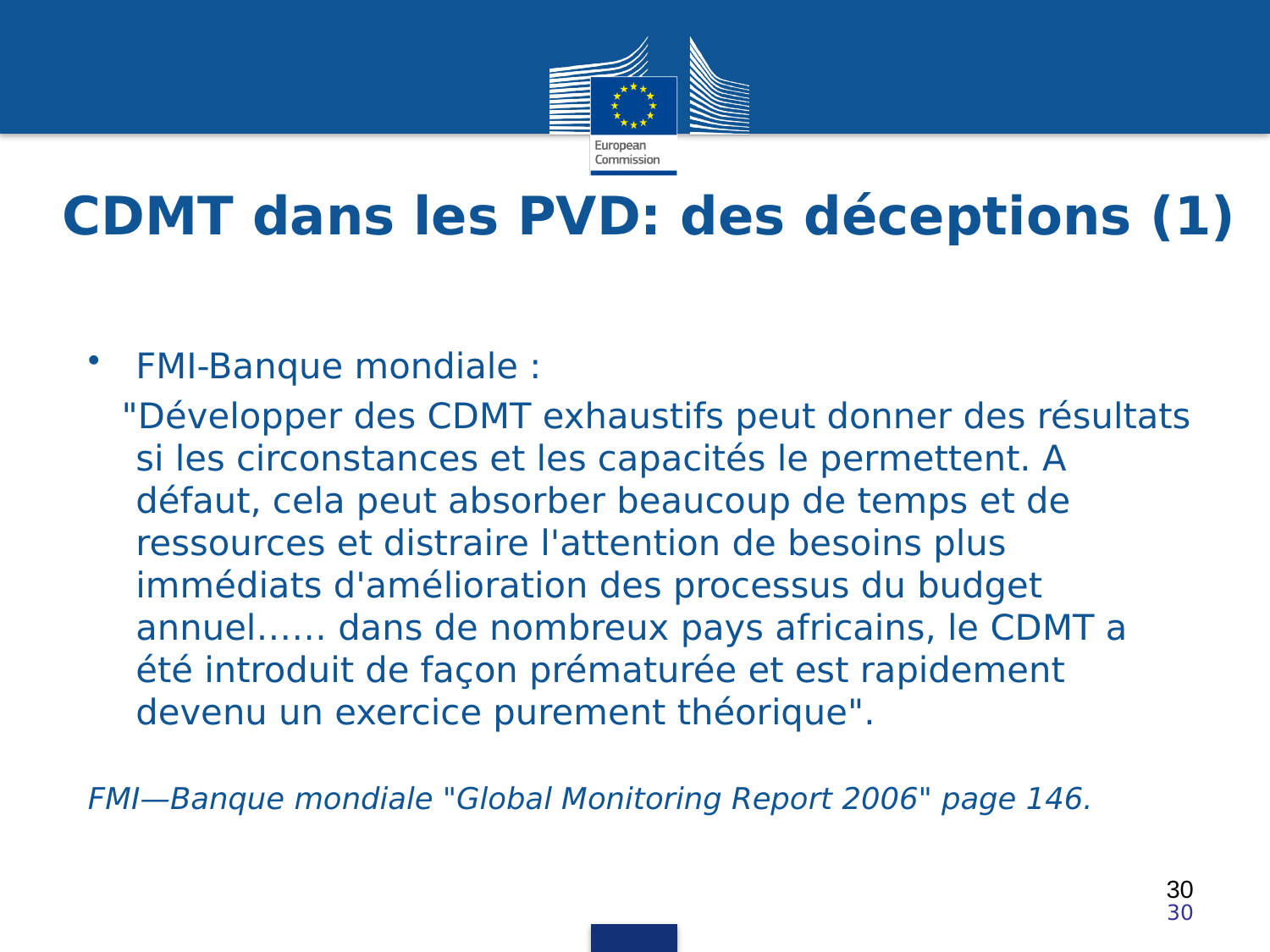

CDMT dans les PVD: des déceptions (1)
FMI-Banque mondiale :
   "Développer des CDMT exhaustifs peut donner des résultats si les circonstances et les capacités le permettent. A défaut, cela peut absorber beaucoup de temps et de ressources et distraire l'attention de besoins plus immédiats d'amélioration des processus du budget annuel…… dans de nombreux pays africains, le CDMT a été introduit de façon prématurée et est rapidement devenu un exercice purement théorique".

FMI—Banque mondiale "Global Monitoring Report 2006" page 146.
30
30